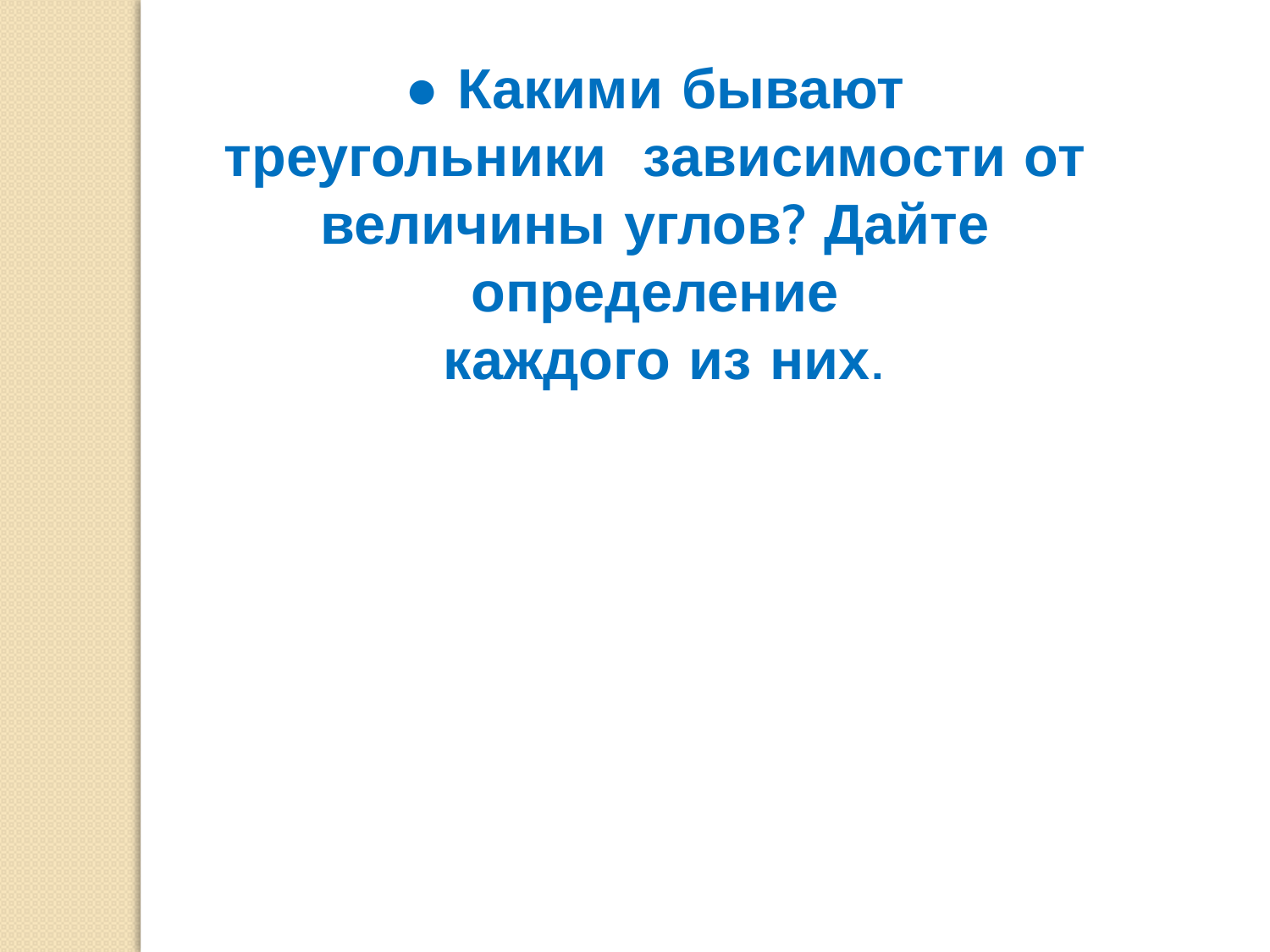

● Какими бывают треугольники  зависимости от величины углов? Дайте определение
 каждого из них.